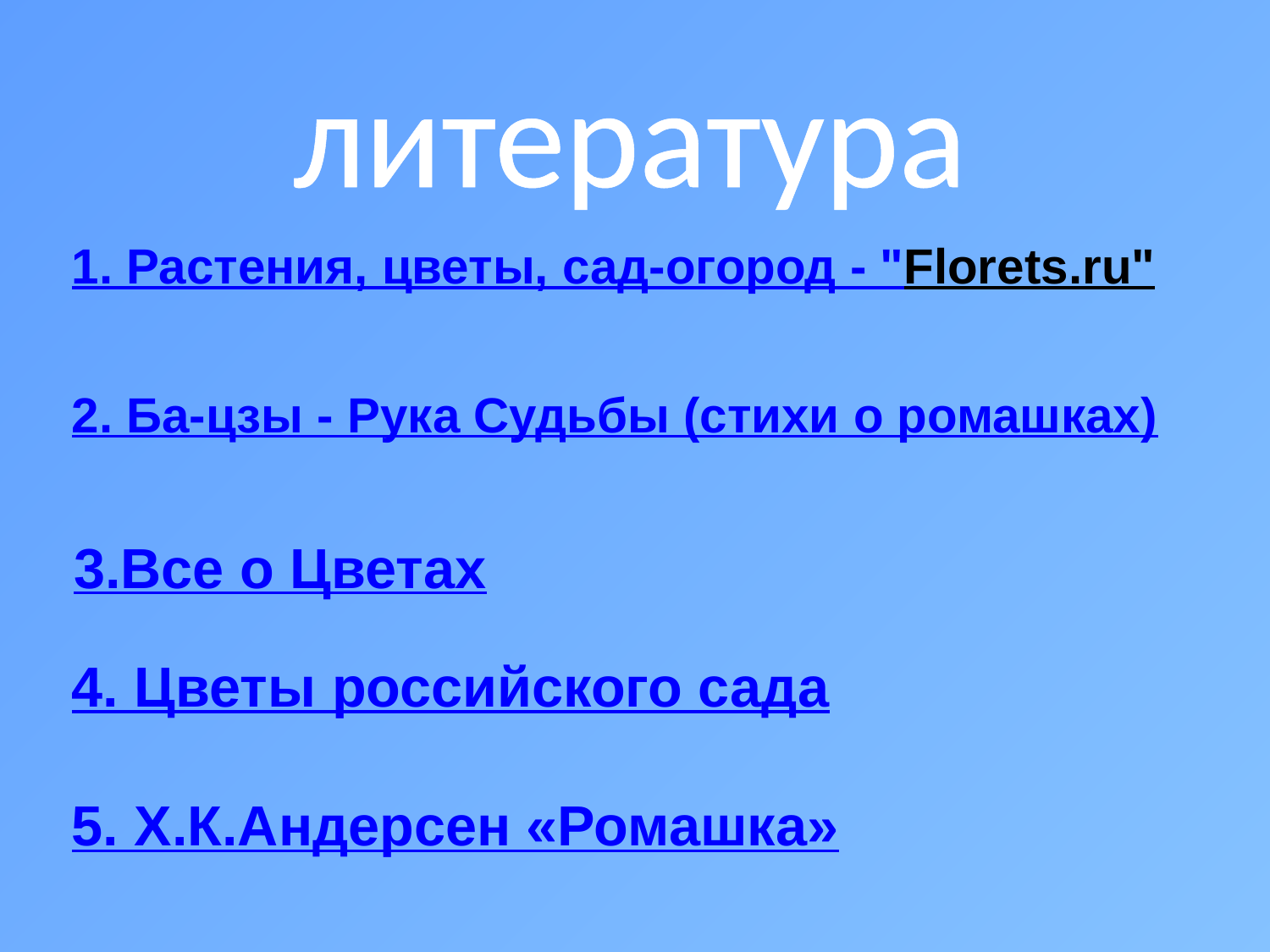

литература
1. Растения, цветы, сад-огород - "Florets.ru"
2. Ба-цзы - Рука Судьбы (стихи о ромашках)
3.Все о Цветах
4. Цветы российского сада
5. Х.К.Андерсен «Ромашка»